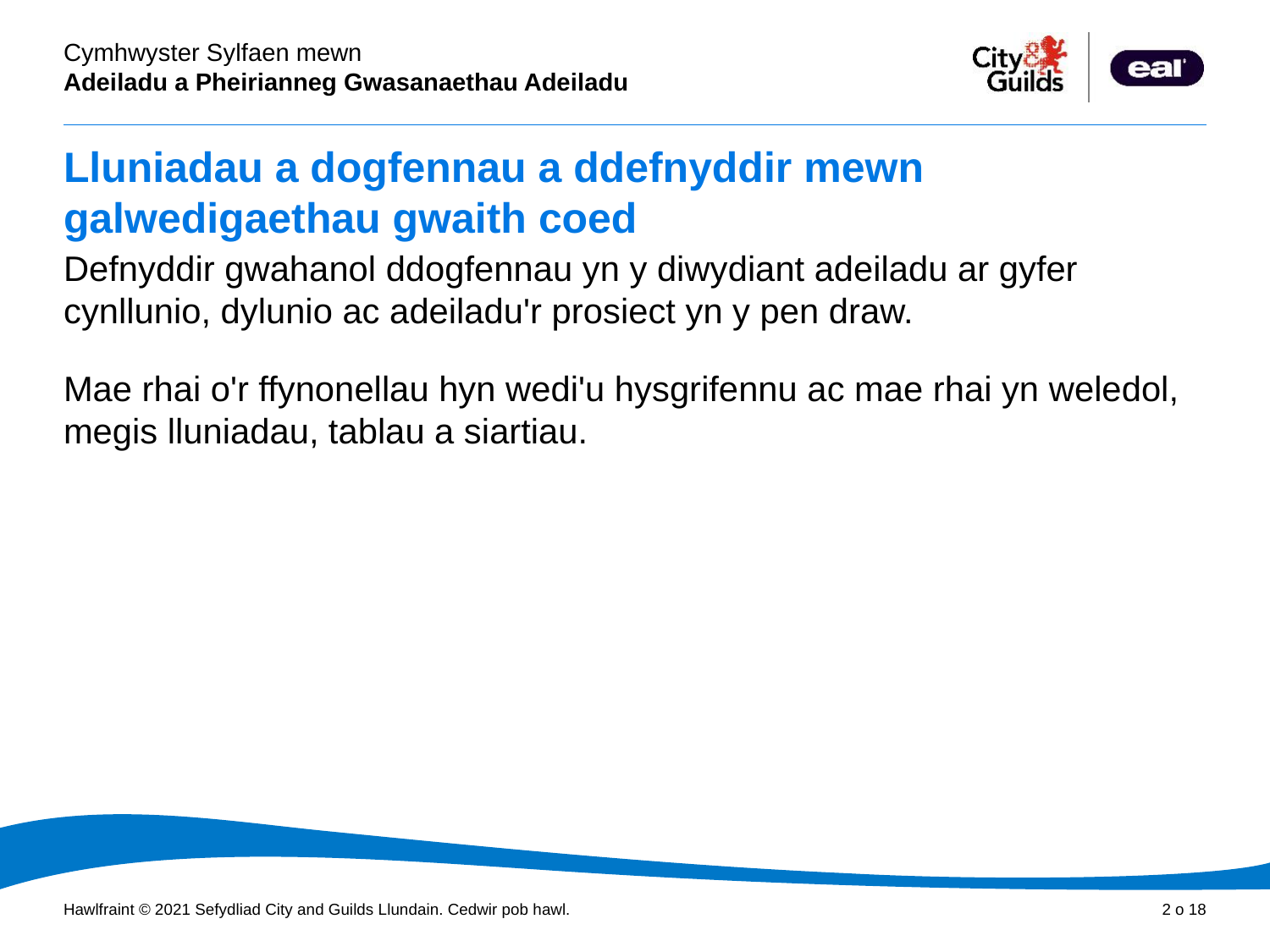

# Lluniadau a dogfennau a ddefnyddir mewn galwedigaethau gwaith coed
Defnyddir gwahanol ddogfennau yn y diwydiant adeiladu ar gyfer cynllunio, dylunio ac adeiladu'r prosiect yn y pen draw.
Mae rhai o'r ffynonellau hyn wedi'u hysgrifennu ac mae rhai yn weledol, megis lluniadau, tablau a siartiau.